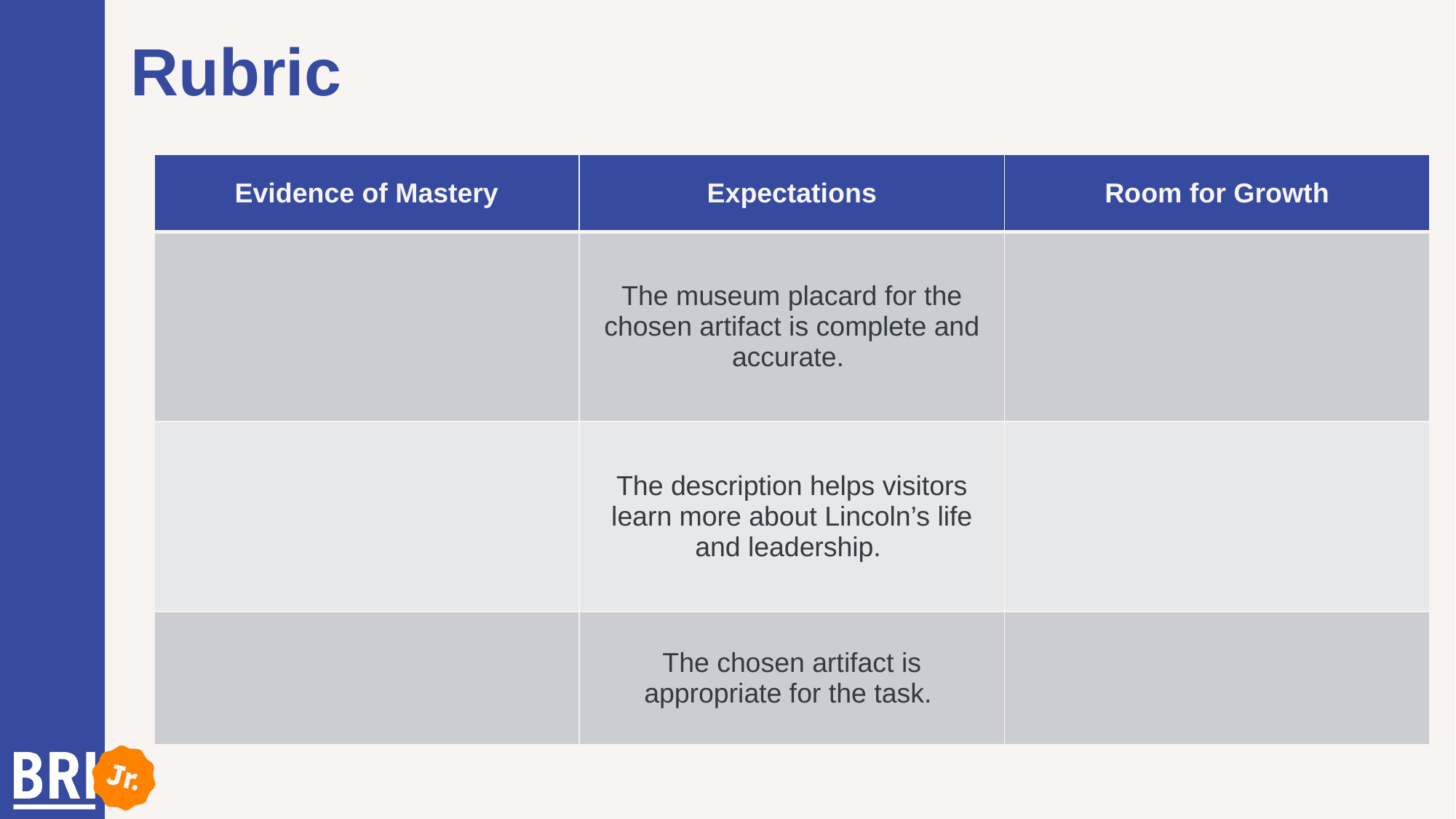

# Rubric
| Evidence of Mastery | Expectations | Room for Growth |
| --- | --- | --- |
|  | The museum placard for the chosen artifact is complete and accurate. |  |
|  | The description helps visitors learn more about Lincoln’s life and leadership. |  |
|  | The chosen artifact is appropriate for the task. |  |